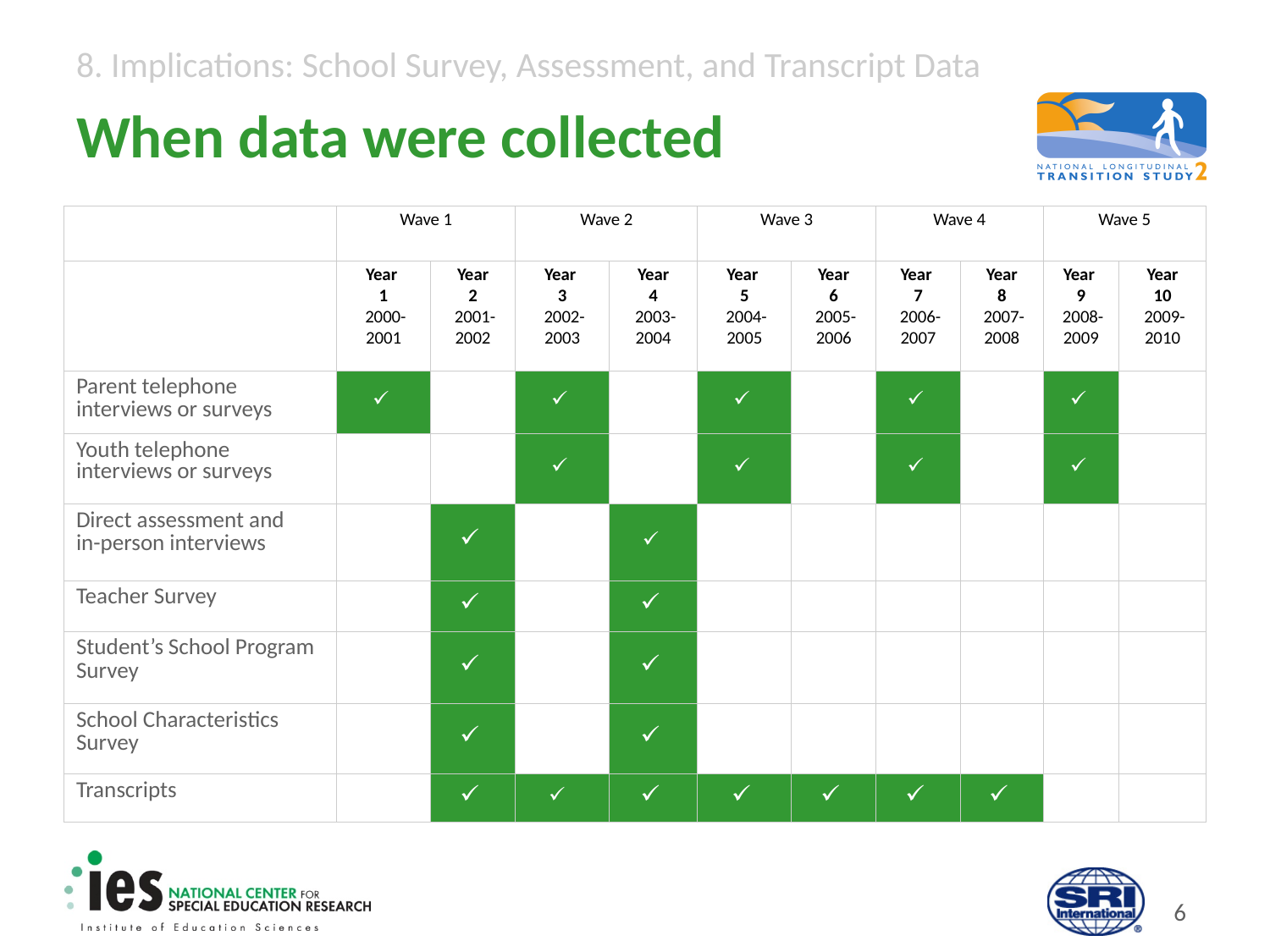

# When data were collected
|  | Wave 1 |  | Wave 2 |  | Wave 3 |  | Wave 4 |  | Wave 5 |  |
| --- | --- | --- | --- | --- | --- | --- | --- | --- | --- | --- |
|  | Year 1 2000- 2001 | Year 2 2001- 2002 | Year 3 2002- 2003 | Year 4 2003- 2004 | Year 5 2004- 2005 | Year 6 2005- 2006 | Year 7 2006- 2007 | Year 8 2007- 2008 | Year 9 2008- 2009 | Year 10 2009- 2010 |
| Parent telephone interviews or surveys |  |  |  |  |  |  |  |  |  |  |
| Youth telephone interviews or surveys |  |  |  |  |  |  |  |  |  |  |
| Direct assessment and in-person interviews |  |  |  |  |  |  |  |  |  |  |
| Teacher Survey |  |  |  |  |  |  |  |  |  |  |
| Student’s School Program Survey |  |  |  |  |  |  |  |  |  |  |
| School Characteristics Survey |  |  |  |  |  |  |  |  |  |  |
| Transcripts |  |  |  |  |  |  |  |  |  |  |
6